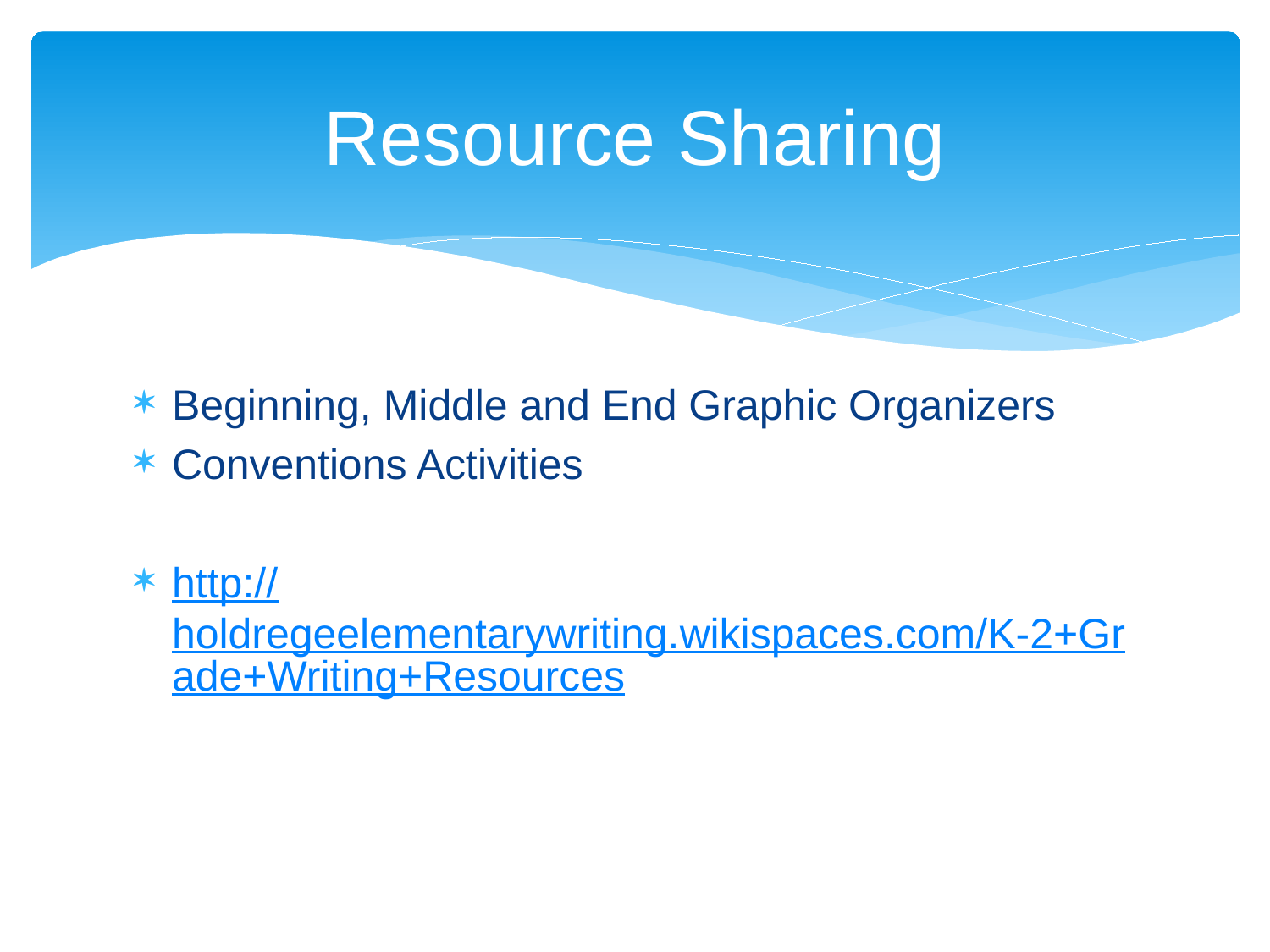

# Resource Sharing
Beginning, Middle and End Graphic Organizers
Conventions Activities

http://holdregeelementarywriting.wikispaces.com/K-2+Grade+Writing+Resources